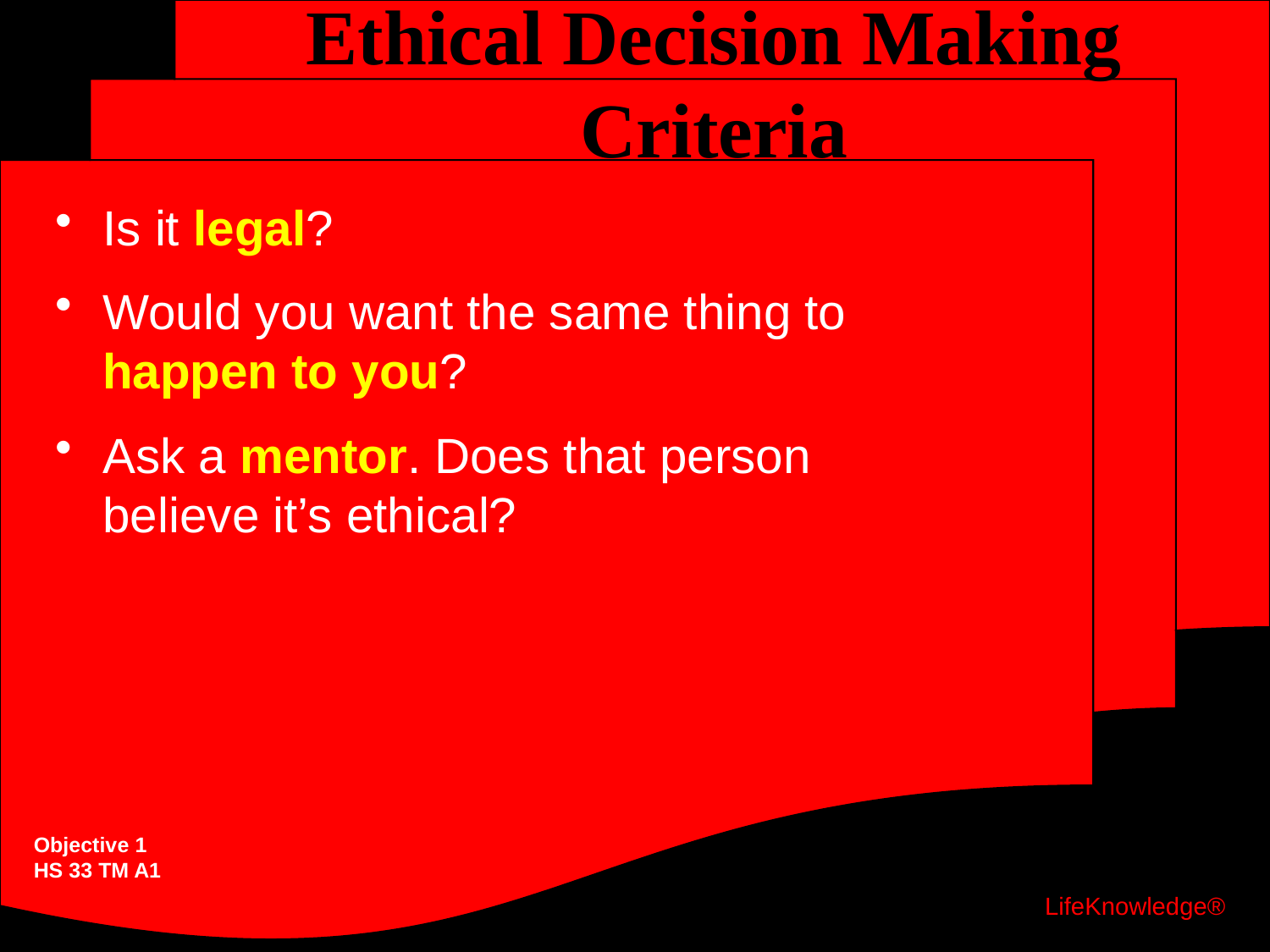

# Ethical Decision Making Criteria
Is it legal?
Would you want the same thing to happen to you?
Ask a mentor. Does that person believe it’s ethical?
Objective 1
HS 33 TM A1
LifeKnowledge®